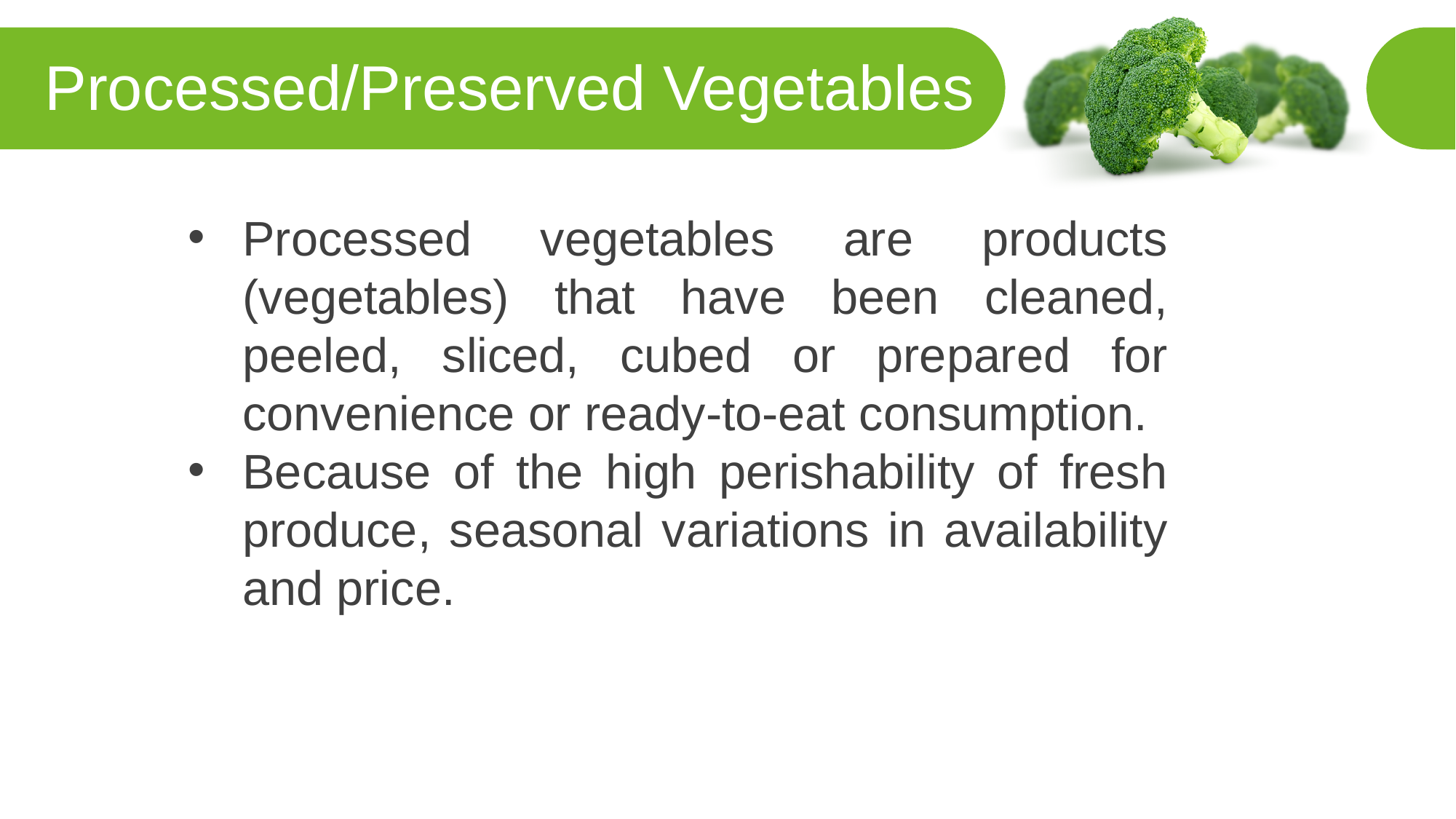

Processed/Preserved Vegetables
Processed vegetables are products (vegetables) that have been cleaned, peeled, sliced, cubed or prepared for convenience or ready-to-eat consumption.
Because of the high perishability of fresh produce, seasonal variations in availability and price.